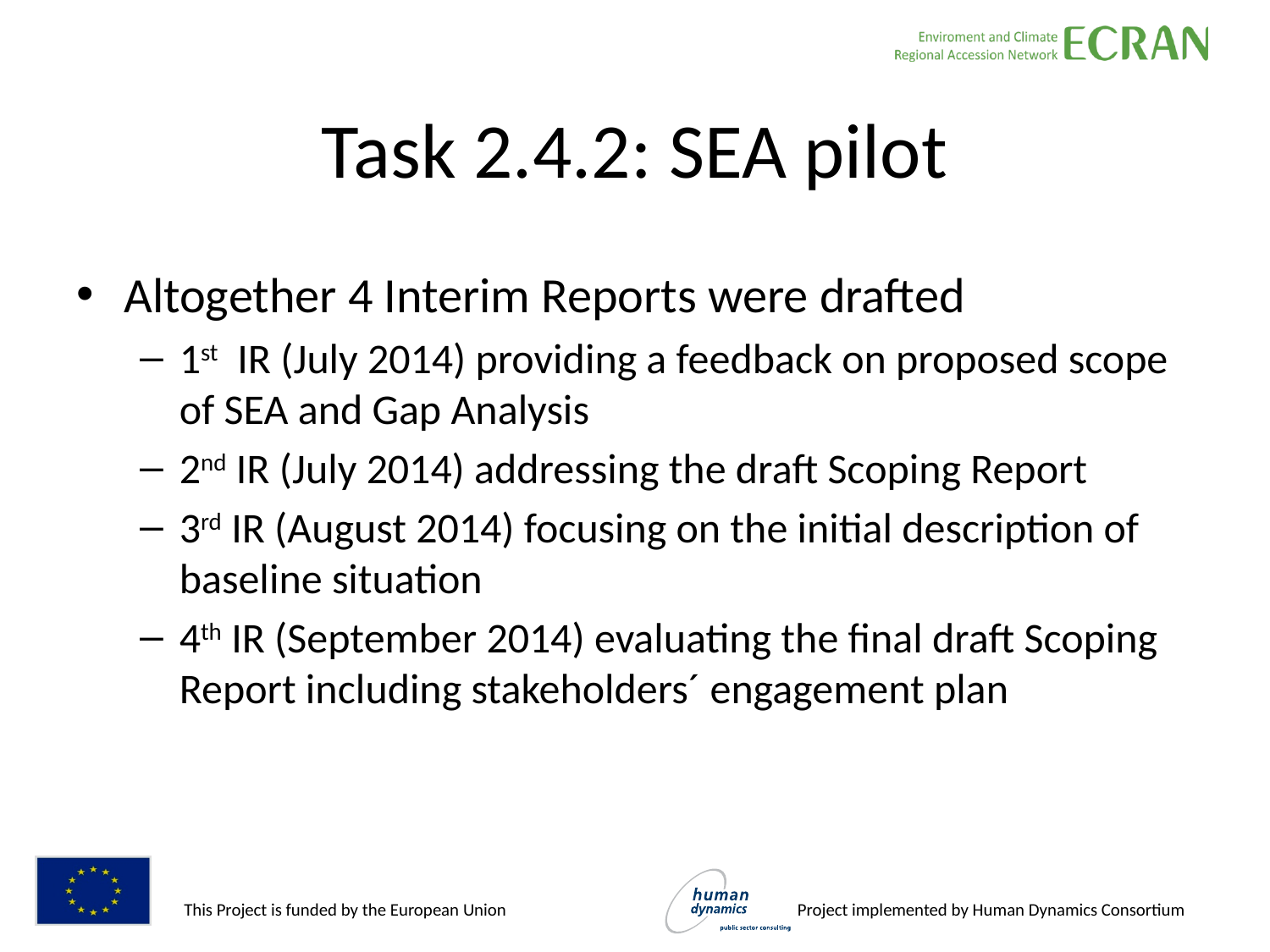

# Task 2.4.2: SEA pilot
Altogether 4 Interim Reports were drafted
1st  IR (July 2014) providing a feedback on proposed scope of SEA and Gap Analysis
2nd IR (July 2014) addressing the draft Scoping Report
3rd IR (August 2014) focusing on the initial description of baseline situation
4th IR (September 2014) evaluating the final draft Scoping Report including stakeholders´ engagement plan